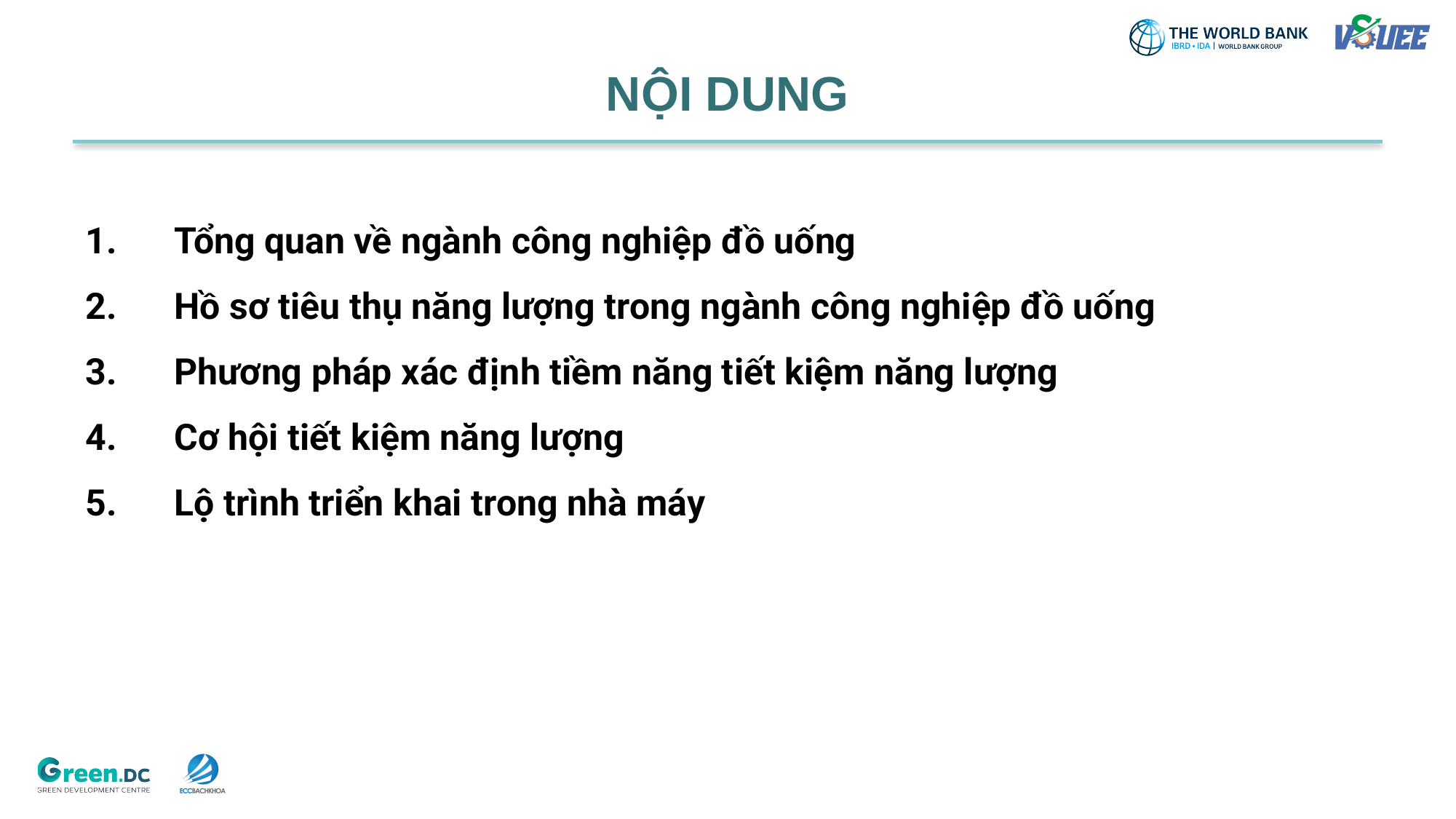

# NỘI DUNG
Tổng quan về ngành công nghiệp đồ uống
Hồ sơ tiêu thụ năng lượng trong ngành công nghiệp đồ uống
Phương pháp xác định tiềm năng tiết kiệm năng lượng
Cơ hội tiết kiệm năng lượng
Lộ trình triển khai trong nhà máy